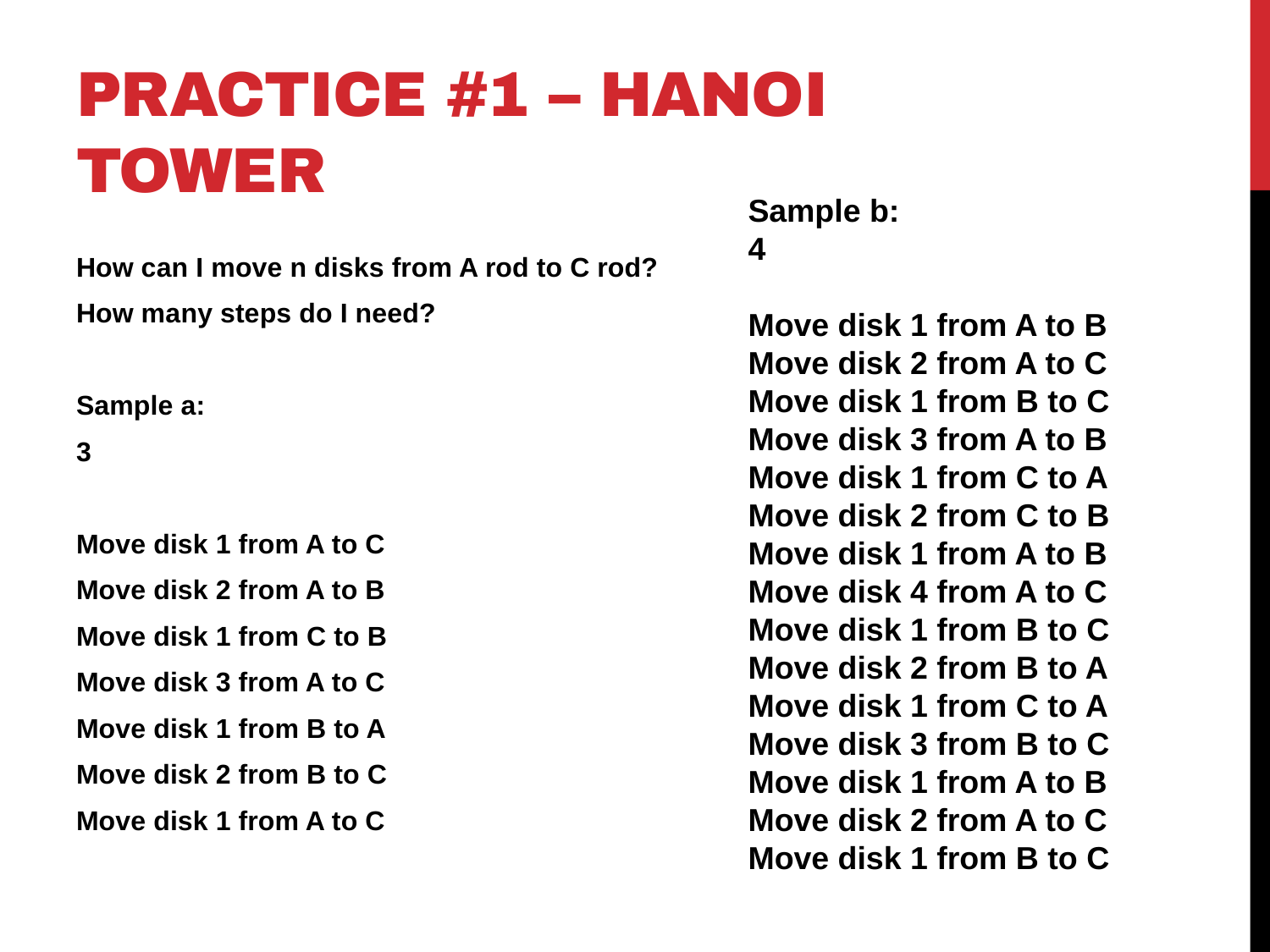

# Practice #1 – Hanoi Tower
Sample b:
4

Move disk 1 from A to B
Move disk 2 from A to C
Move disk 1 from B to C
Move disk 3 from A to B
Move disk 1 from C to A
Move disk 2 from C to B
Move disk 1 from A to B
Move disk 4 from A to C
Move disk 1 from B to C
Move disk 2 from B to A
Move disk 1 from C to A
Move disk 3 from B to C
Move disk 1 from A to B
Move disk 2 from A to C
Move disk 1 from B to C
How can I move n disks from A rod to C rod?
How many steps do I need?

Sample a:
3

Move disk 1 from A to C
Move disk 2 from A to B
Move disk 1 from C to B
Move disk 3 from A to C
Move disk 1 from B to A
Move disk 2 from B to C
Move disk 1 from A to C